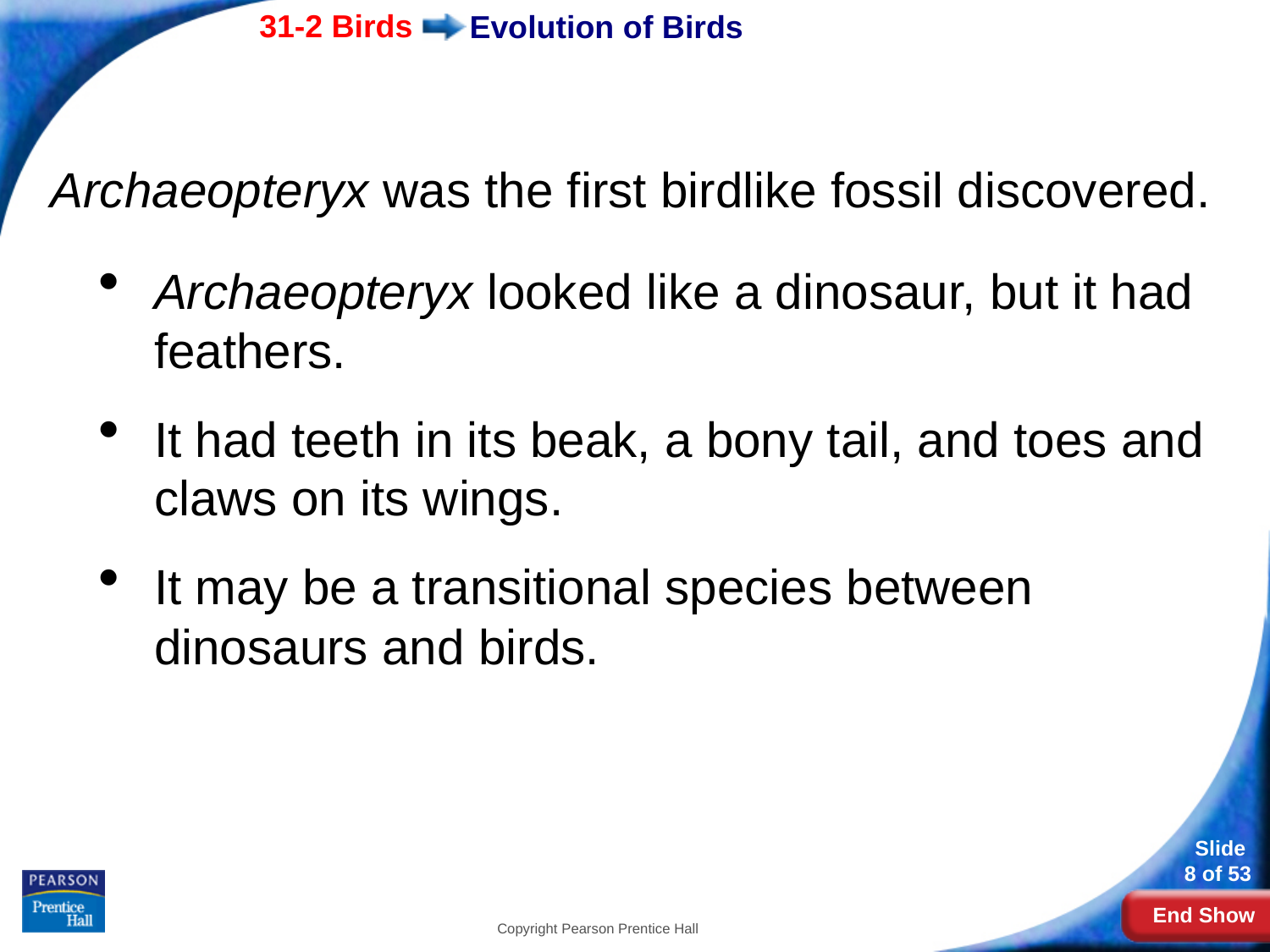

# Evolution of Birds
Archaeopteryx was the first birdlike fossil discovered.
Archaeopteryx looked like a dinosaur, but it had feathers.
It had teeth in its beak, a bony tail, and toes and claws on its wings.
It may be a transitional species between dinosaurs and birds.

Copyright Pearson Prentice Hall